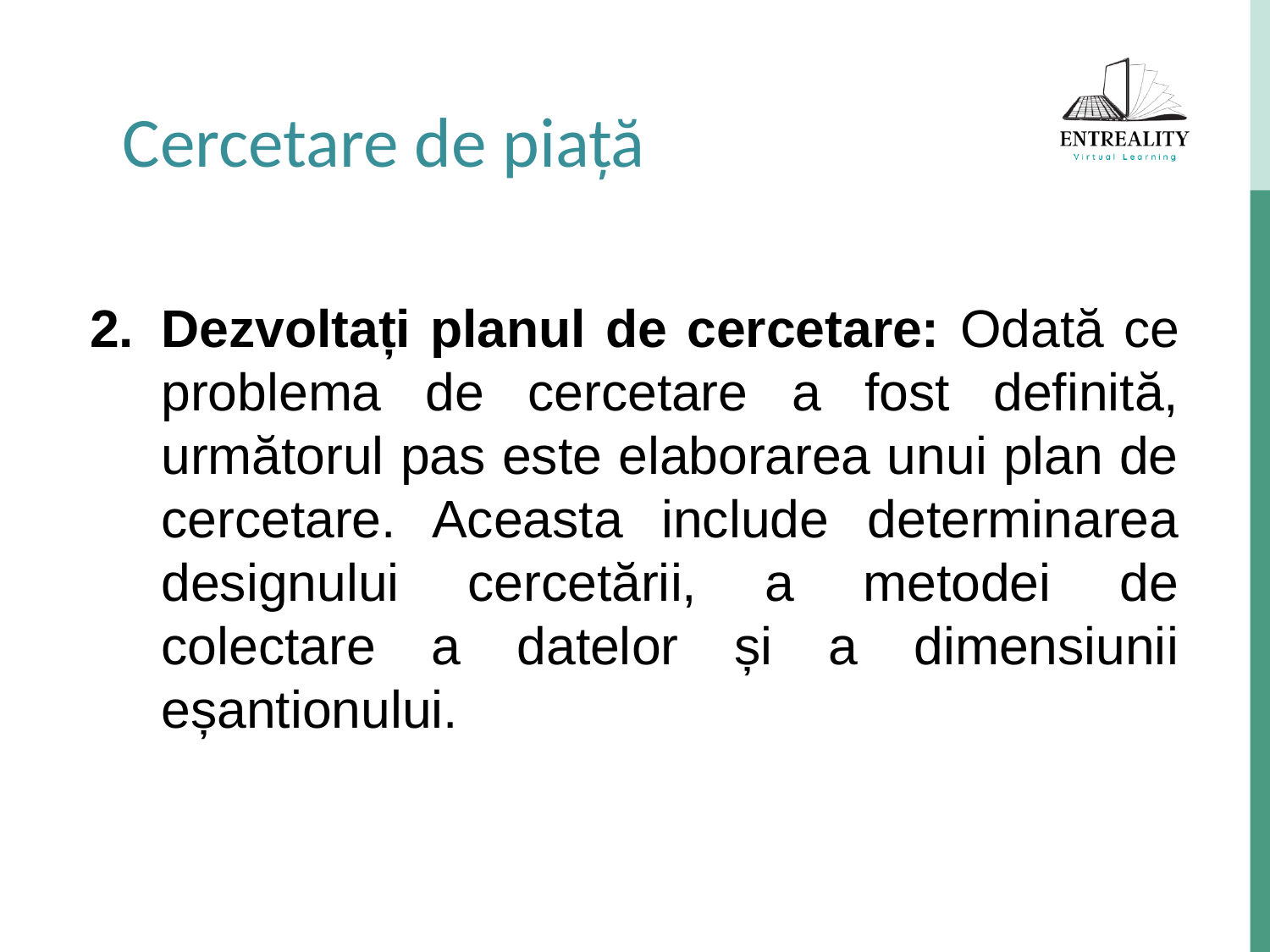

Cercetare de piață
Dezvoltați planul de cercetare: Odată ce problema de cercetare a fost definită, următorul pas este elaborarea unui plan de cercetare. Aceasta include determinarea designului cercetării, a metodei de colectare a datelor și a dimensiunii eșantionului.